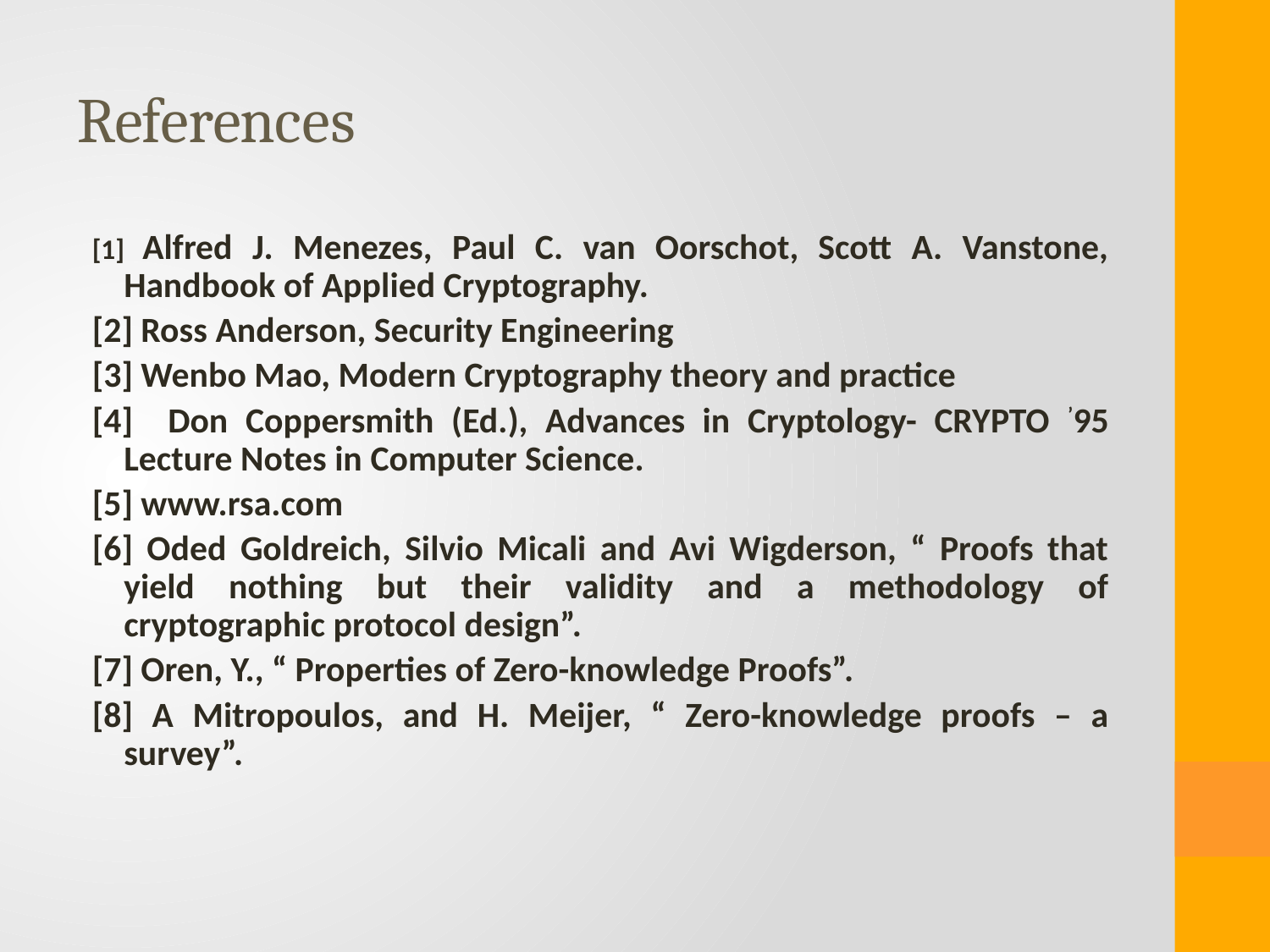

# References
[1] Alfred J. Menezes, Paul C. van Oorschot, Scott A. Vanstone, Handbook of Applied Cryptography.
[2] Ross Anderson, Security Engineering
[3] Wenbo Mao, Modern Cryptography theory and practice
[4]  Don Coppersmith (Ed.), Advances in Cryptology- CRYPTO ’95 Lecture Notes in Computer Science.
[5] www.rsa.com
[6] Oded Goldreich, Silvio Micali and Avi Wigderson, “ Proofs that yield nothing but their validity and a methodology of cryptographic protocol design”.
[7] Oren, Y., “ Properties of Zero-knowledge Proofs”.
[8] A Mitropoulos, and H. Meijer, “ Zero-knowledge proofs – a survey”.